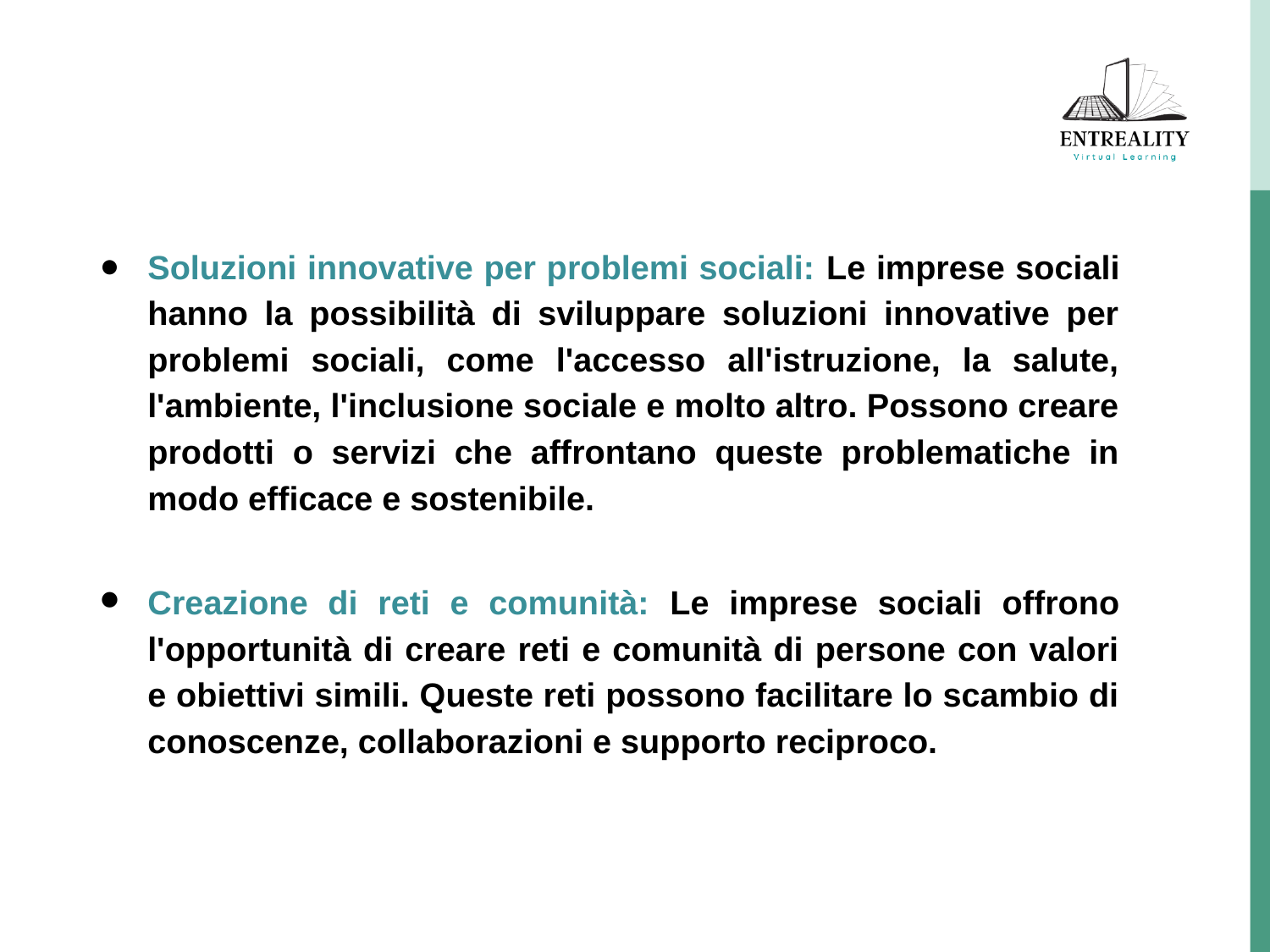

#
Soluzioni innovative per problemi sociali: Le imprese sociali hanno la possibilità di sviluppare soluzioni innovative per problemi sociali, come l'accesso all'istruzione, la salute, l'ambiente, l'inclusione sociale e molto altro. Possono creare prodotti o servizi che affrontano queste problematiche in modo efficace e sostenibile.

Creazione di reti e comunità: Le imprese sociali offrono l'opportunità di creare reti e comunità di persone con valori e obiettivi simili. Queste reti possono facilitare lo scambio di conoscenze, collaborazioni e supporto reciproco.